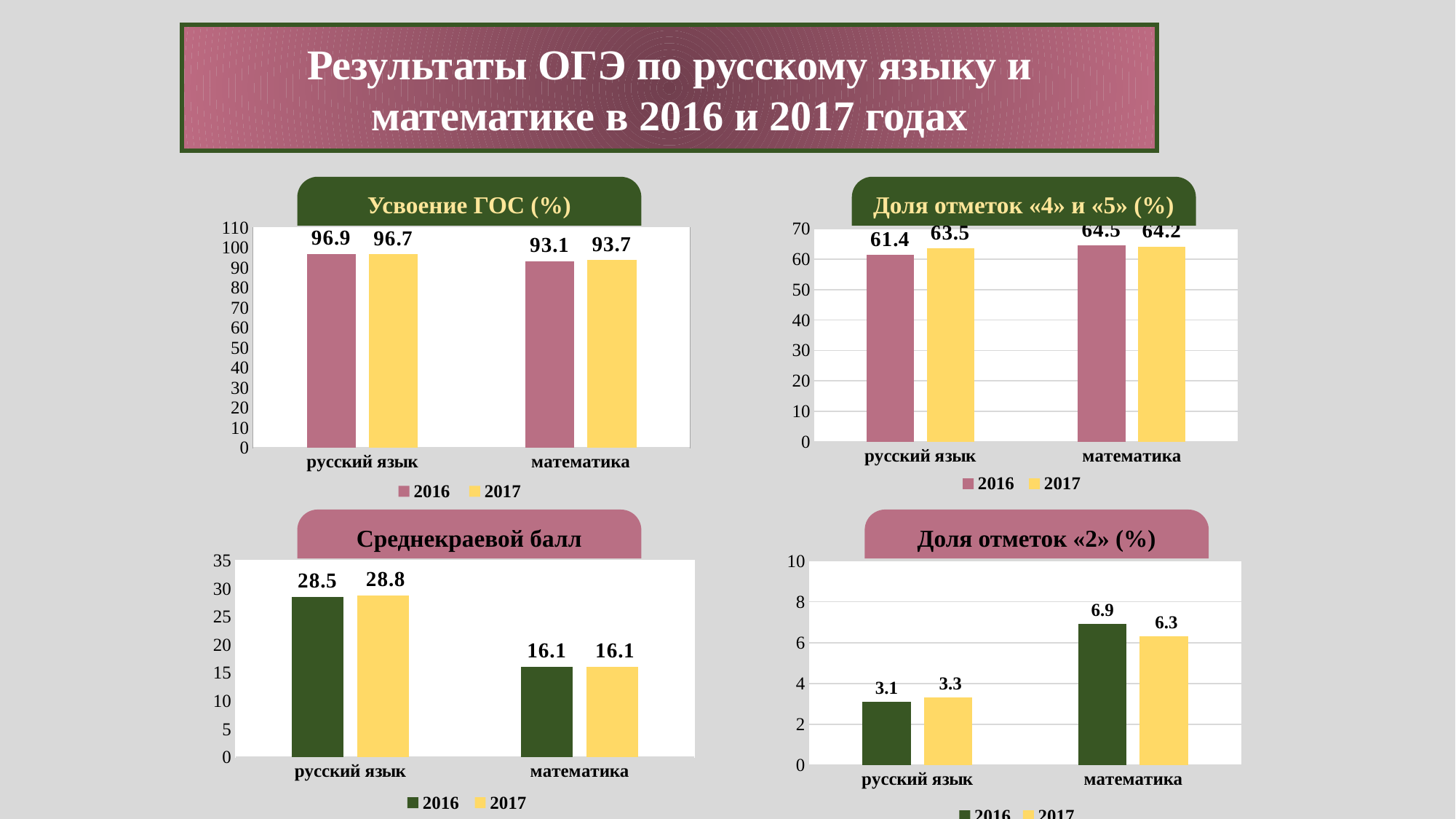

Результаты ОГЭ по русскому языку и математике в 2016 и 2017 годах
Доля отметок «4» и «5» (%)
Усвоение ГОС (%)

### Chart

| Category | 2016 | 2017 |
|---|---|---|
| русский язык | 96.9 | 96.7 |
| математика | 93.1 | 93.7 |

### Chart

| Category | 2016 | 2017 |
|---|---|---|
| русский язык | 61.4 | 63.5 |
| математика | 64.5 | 64.2 |
Доля отметок «2» (%)
Среднекраевой балл

### Chart

| Category | 2016 | 2017 |
|---|---|---|
| русский язык | 3.1 | 3.3 |
| математика | 6.9 | 6.3 |

### Chart

| Category | 2016 | 2017 |
|---|---|---|
| русский язык | 28.5 | 28.8 |
| математика | 16.1 | 16.1 |